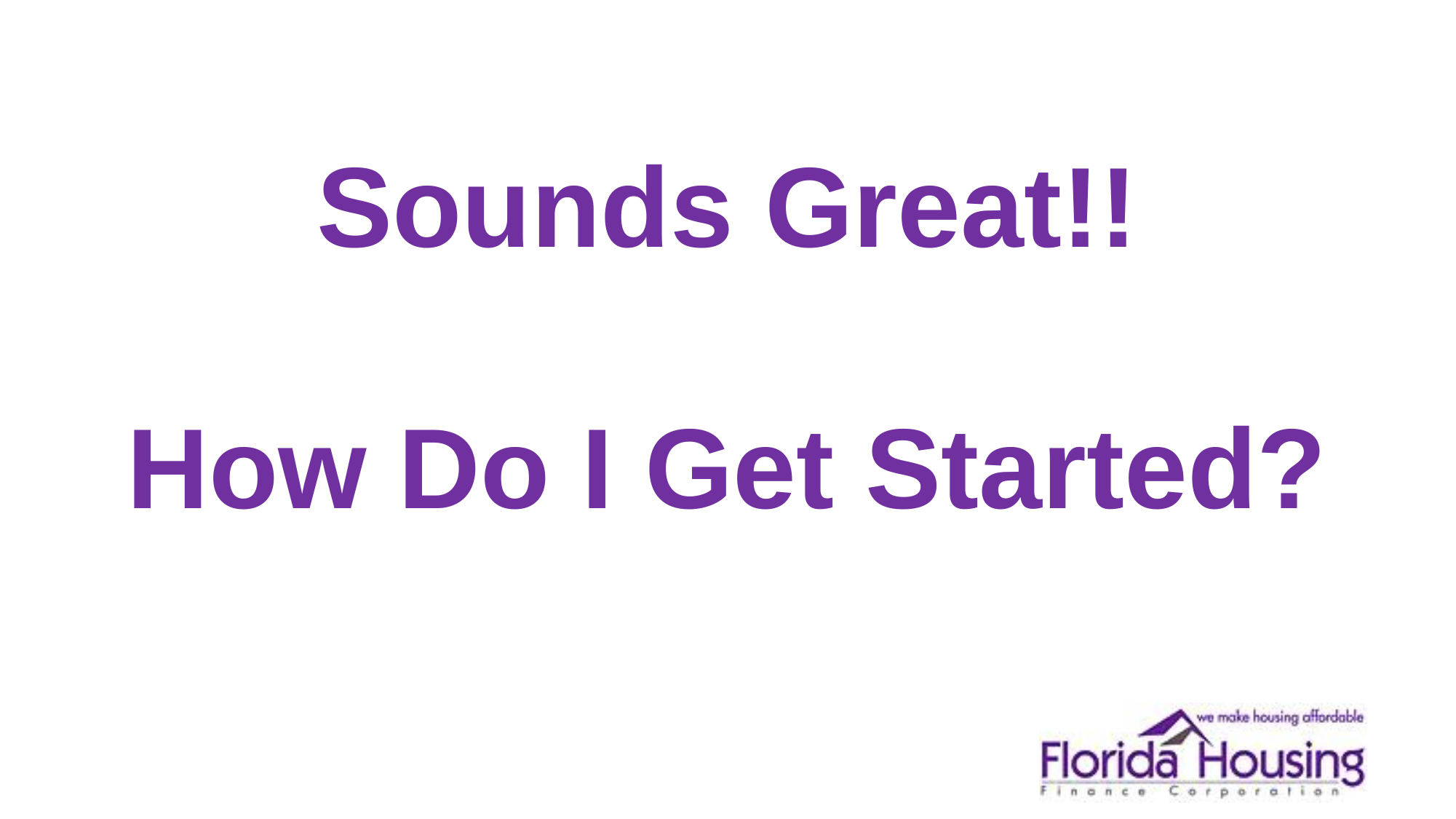

Sounds Great!!
How Do I Get Started?